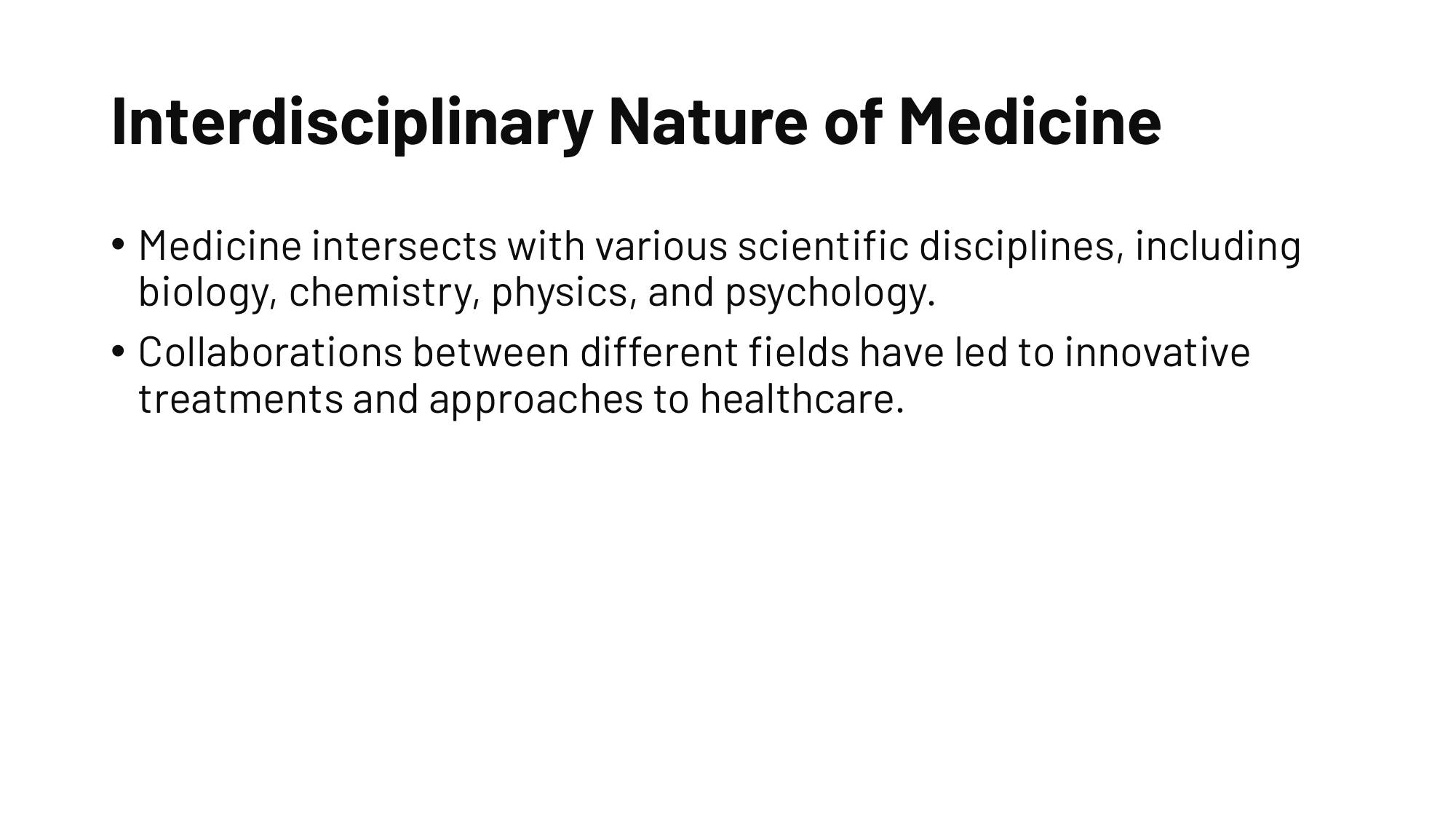

# Interdisciplinary Nature of Medicine
Medicine intersects with various scientific disciplines, including biology, chemistry, physics, and psychology.
Collaborations between different fields have led to innovative treatments and approaches to healthcare.